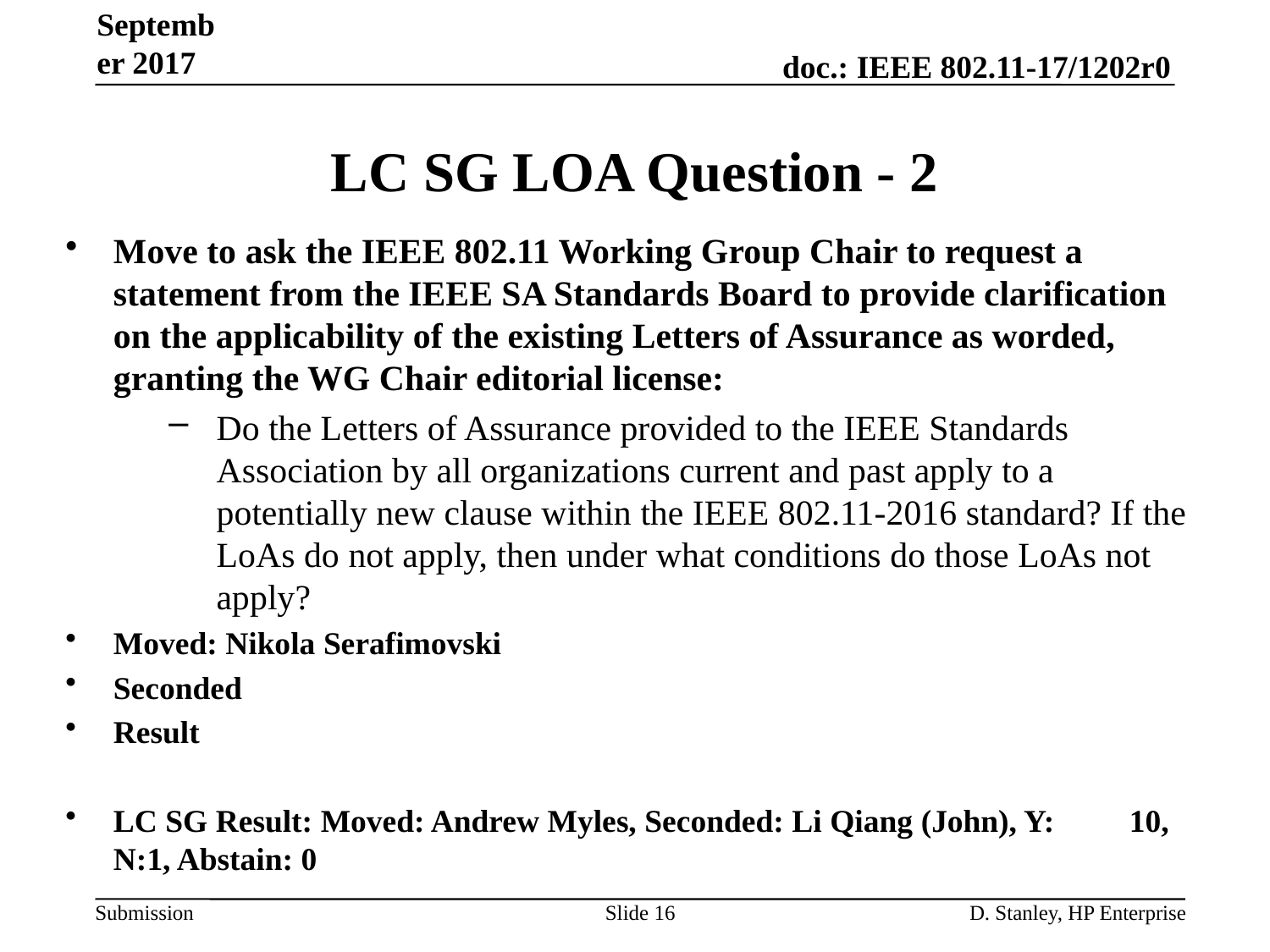

September 2017
# LC SG LOA Question - 2
Move to ask the IEEE 802.11 Working Group Chair to request a statement from the IEEE SA Standards Board to provide clarification on the applicability of the existing Letters of Assurance as worded, granting the WG Chair editorial license:
Do the Letters of Assurance provided to the IEEE Standards Association by all organizations current and past apply to a potentially new clause within the IEEE 802.11-2016 standard? If the LoAs do not apply, then under what conditions do those LoAs not apply?
Moved: Nikola Serafimovski
Seconded
Result

LC SG Result: Moved: Andrew Myles, Seconded: Li Qiang (John), Y:	10, N:1, Abstain: 0

Slide 16
D. Stanley, HP Enterprise